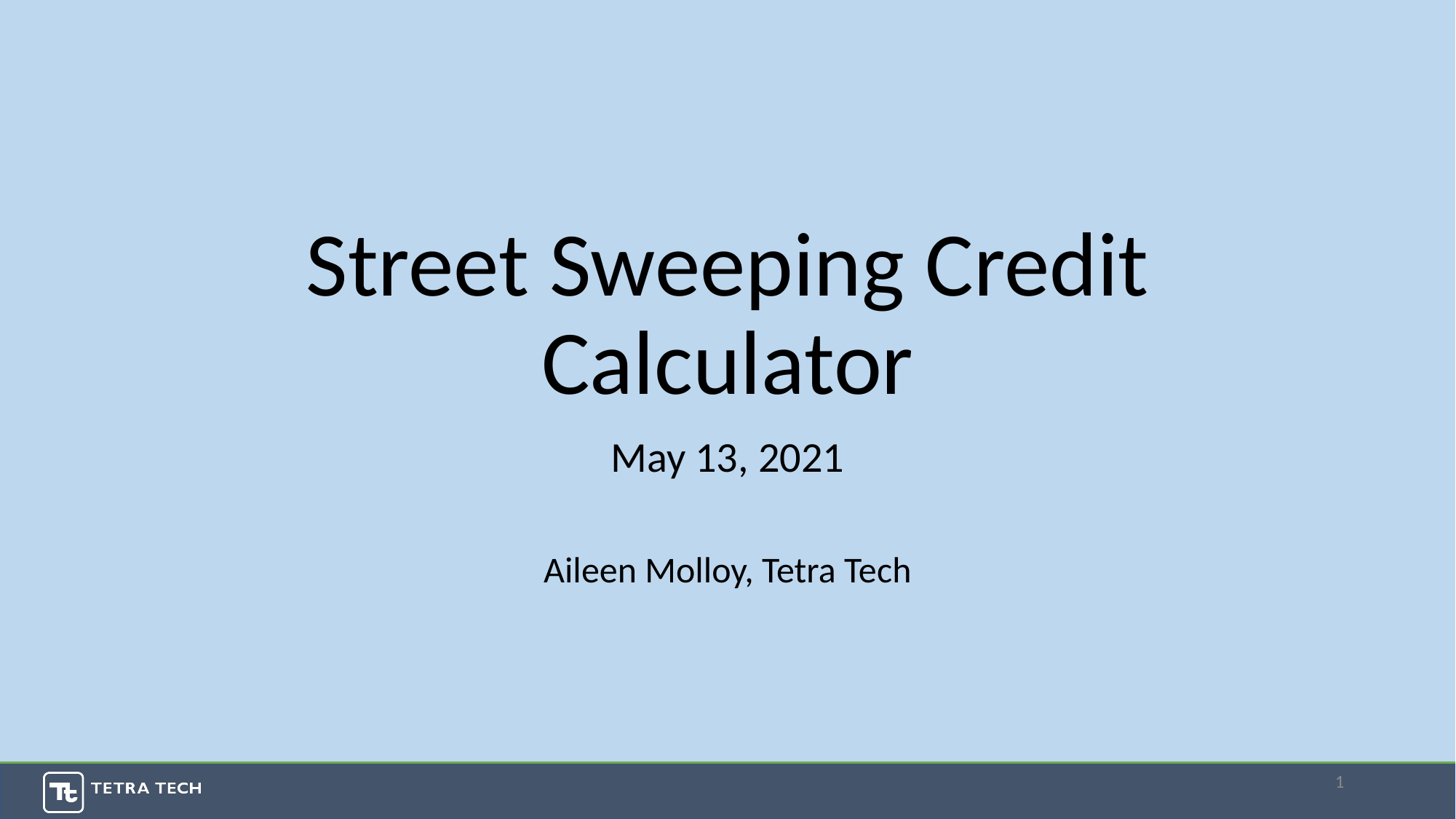

# Street Sweeping Credit Calculator
May 13, 2021

Aileen Molloy, Tetra Tech
1